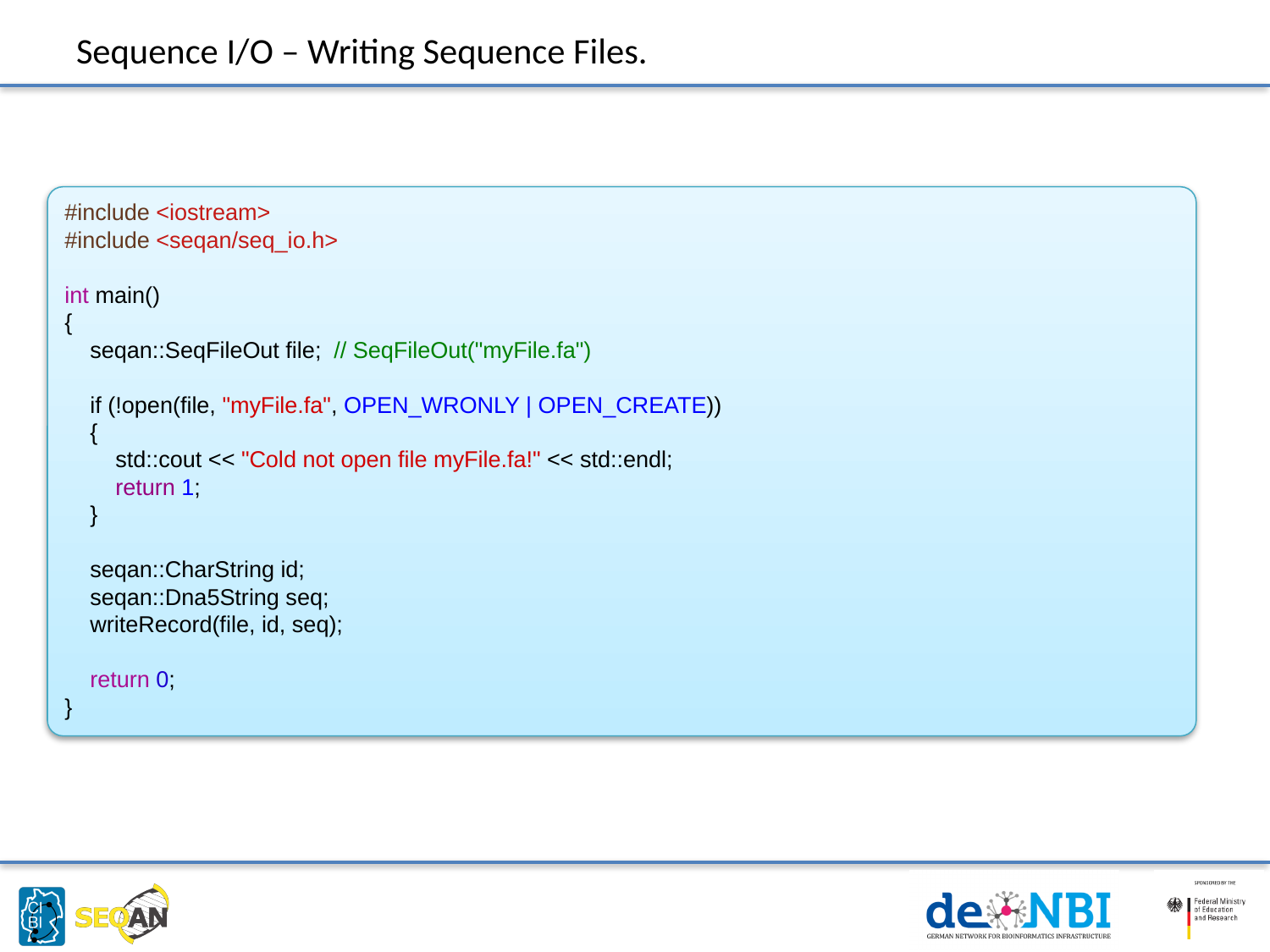

# Sequence I/O – Writing Sequence Files.
#include <iostream>
#include <seqan/seq_io.h>

int main()
{
    seqan::SeqFileOut file;  // SeqFileOut("myFile.fa")

    if (!open(file, "myFile.fa", OPEN_WRONLY | OPEN_CREATE))
    {
        std::cout << "Cold not open file myFile.fa!" << std::endl;
        return 1;
    }

    seqan::CharString id;
    seqan::Dna5String seq;
    writeRecord(file, id, seq);

    return 0;
}